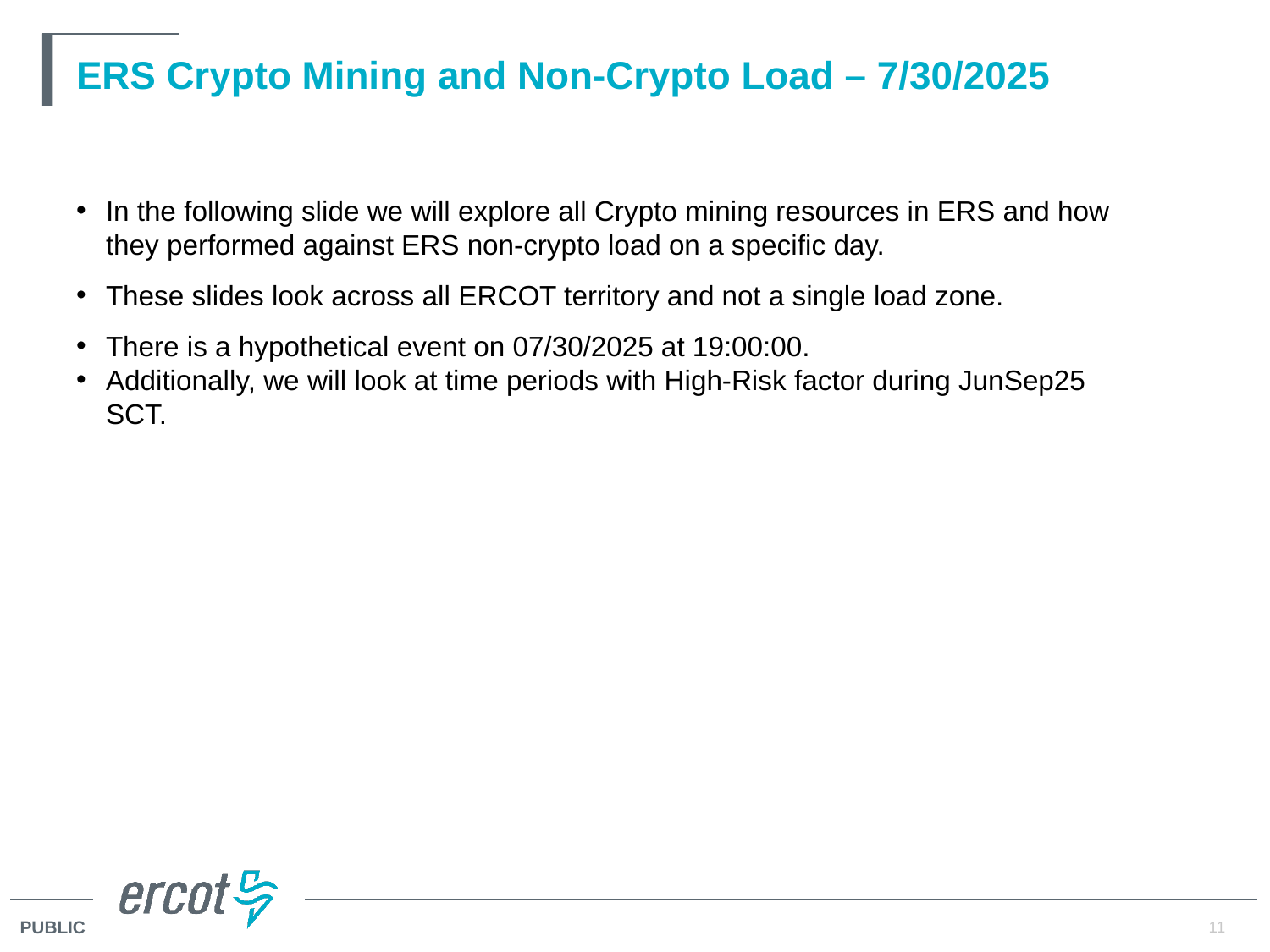

# ERS Crypto Mining and Non-Crypto Load – 7/30/2025
In the following slide we will explore all Crypto mining resources in ERS and how they performed against ERS non-crypto load on a specific day.
These slides look across all ERCOT territory and not a single load zone.
There is a hypothetical event on 07/30/2025 at 19:00:00.
Additionally, we will look at time periods with High-Risk factor during JunSep25 SCT.

11